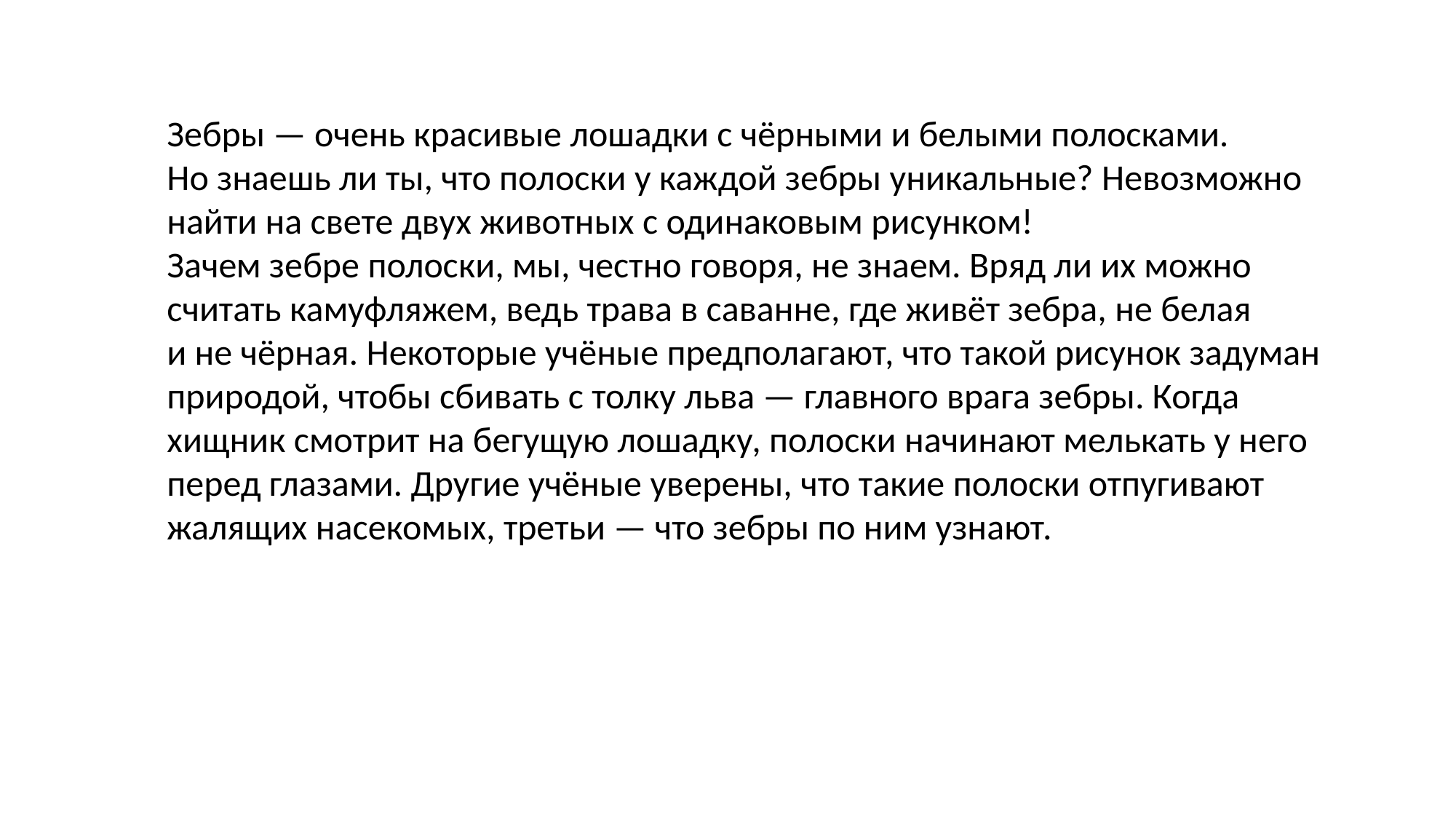

Зебры — очень красивые лошадки с чёрными и белыми полосками. Но знаешь ли ты, что полоски у каждой зебры уникальные? Невозможно найти на свете двух животных с одинаковым рисунком!
Зачем зебре полоски, мы, честно говоря, не знаем. Вряд ли их можно считать камуфляжем, ведь трава в саванне, где живёт зебра, не белая и не чёрная. Некоторые учёные предполагают, что такой рисунок задуман природой, чтобы сбивать с толку льва — главного врага зебры. Когда хищник смотрит на бегущую лошадку, полоски начинают мелькать у него перед глазами. Другие учёные уверены, что такие полоски отпугивают жалящих насекомых, третьи — что зебры по ним узнают.